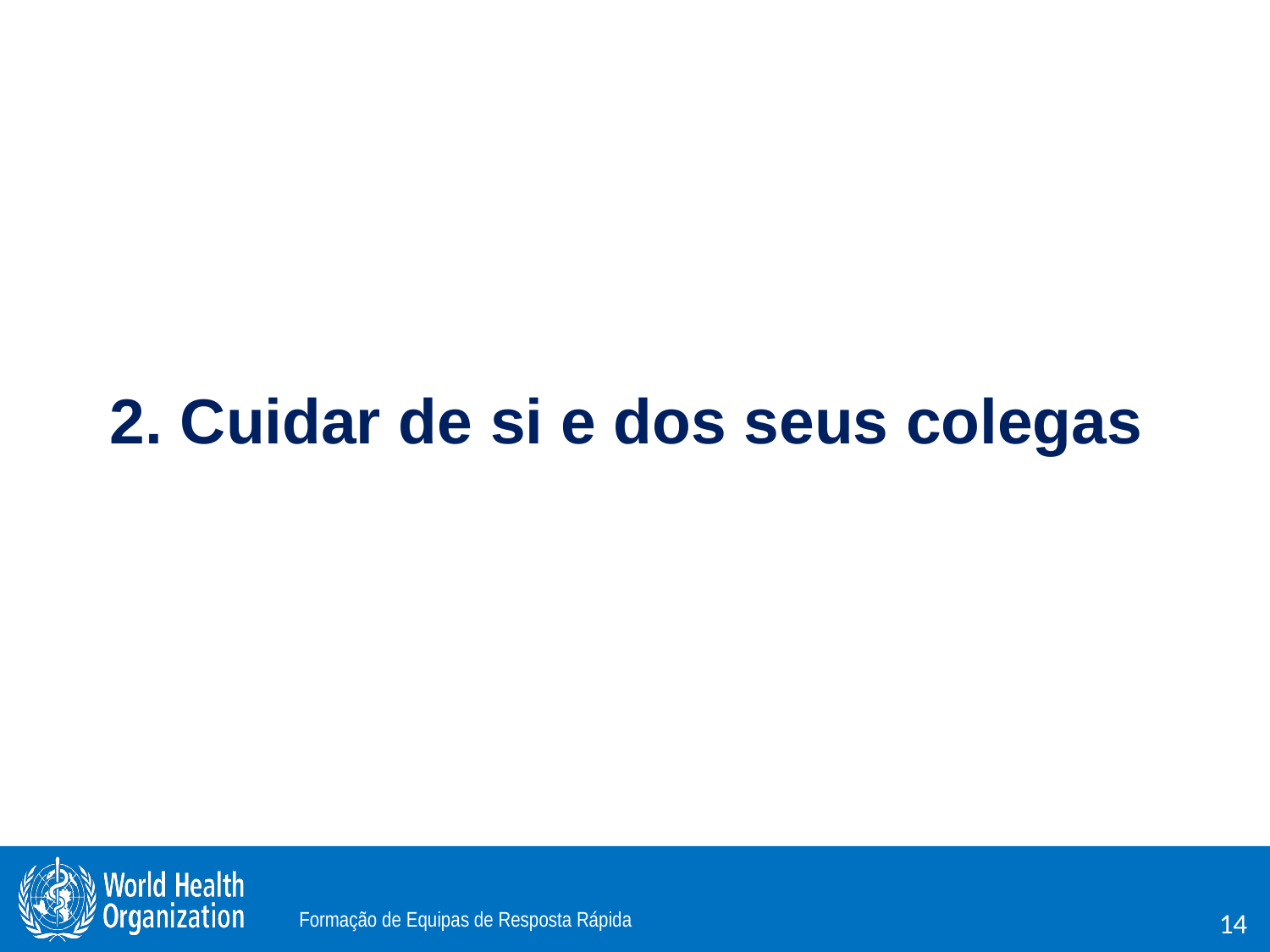

2. Cuidar de si e dos seus colegas